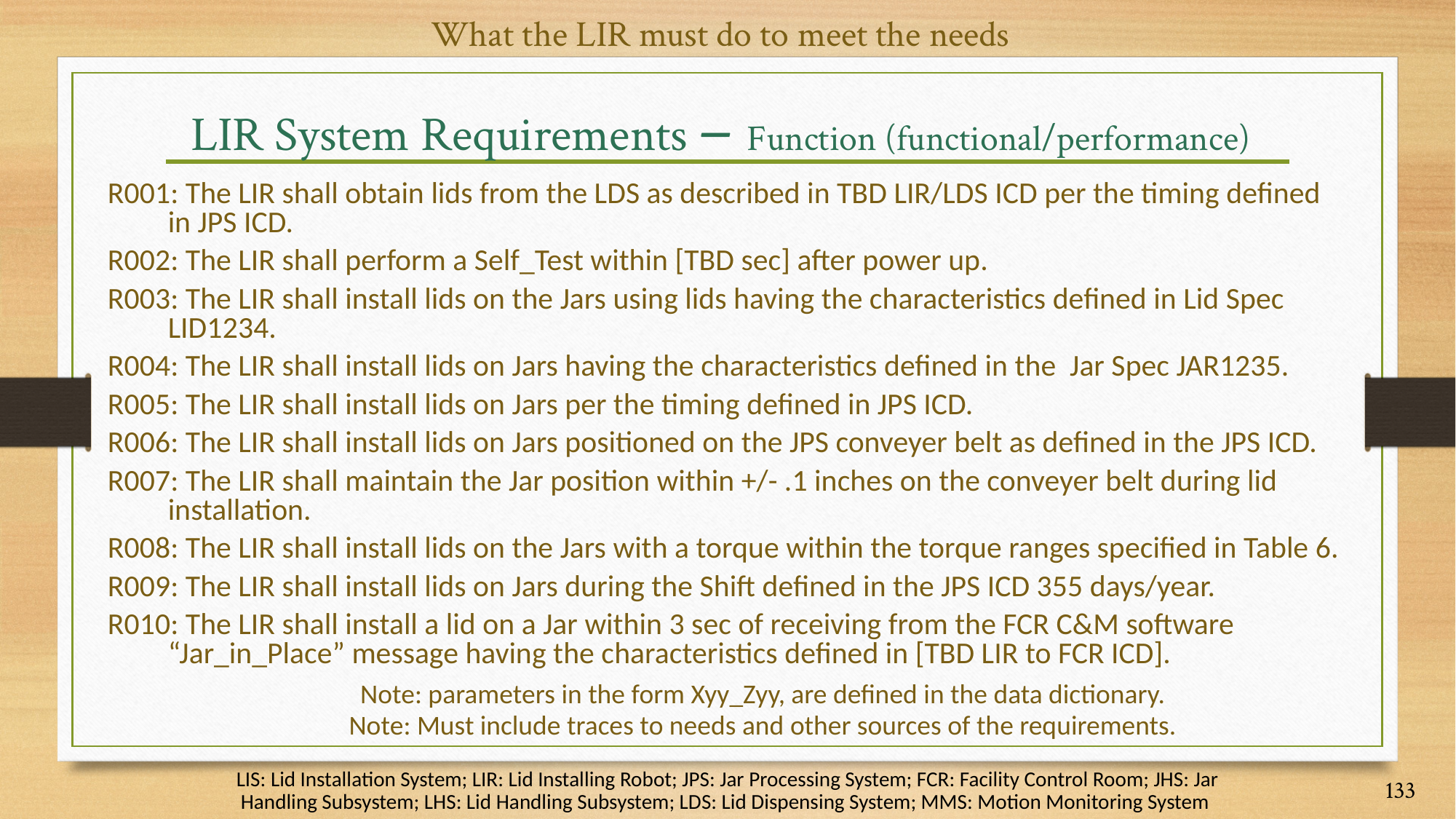

What the LIR must do to meet the needs
# LIR System Requirements – Function (functional/performance)
R001: The LIR shall obtain lids from the LDS as described in TBD LIR/LDS ICD per the timing defined in JPS ICD.
R002: The LIR shall perform a Self_Test within [TBD sec] after power up.
R003: The LIR shall install lids on the Jars using lids having the characteristics defined in Lid Spec LID1234.
R004: The LIR shall install lids on Jars having the characteristics defined in the  Jar Spec JAR1235.
R005: The LIR shall install lids on Jars per the timing defined in JPS ICD.
R006: The LIR shall install lids on Jars positioned on the JPS conveyer belt as defined in the JPS ICD.
R007: The LIR shall maintain the Jar position within +/- .1 inches on the conveyer belt during lid installation.
R008: The LIR shall install lids on the Jars with a torque within the torque ranges specified in Table 6.
R009: The LIR shall install lids on Jars during the Shift defined in the JPS ICD 355 days/year.
R010: The LIR shall install a lid on a Jar within 3 sec of receiving from the FCR C&M software “Jar_in_Place” message having the characteristics defined in [TBD LIR to FCR ICD].
Note: parameters in the form Xyy_Zyy, are defined in the data dictionary.
Note: Must include traces to needs and other sources of the requirements.
LIS: Lid Installation System; LIR: Lid Installing Robot; JPS: Jar Processing System; FCR: Facility Control Room; JHS: Jar Handling Subsystem; LHS: Lid Handling Subsystem; LDS: Lid Dispensing System; MMS: Motion Monitoring System
133